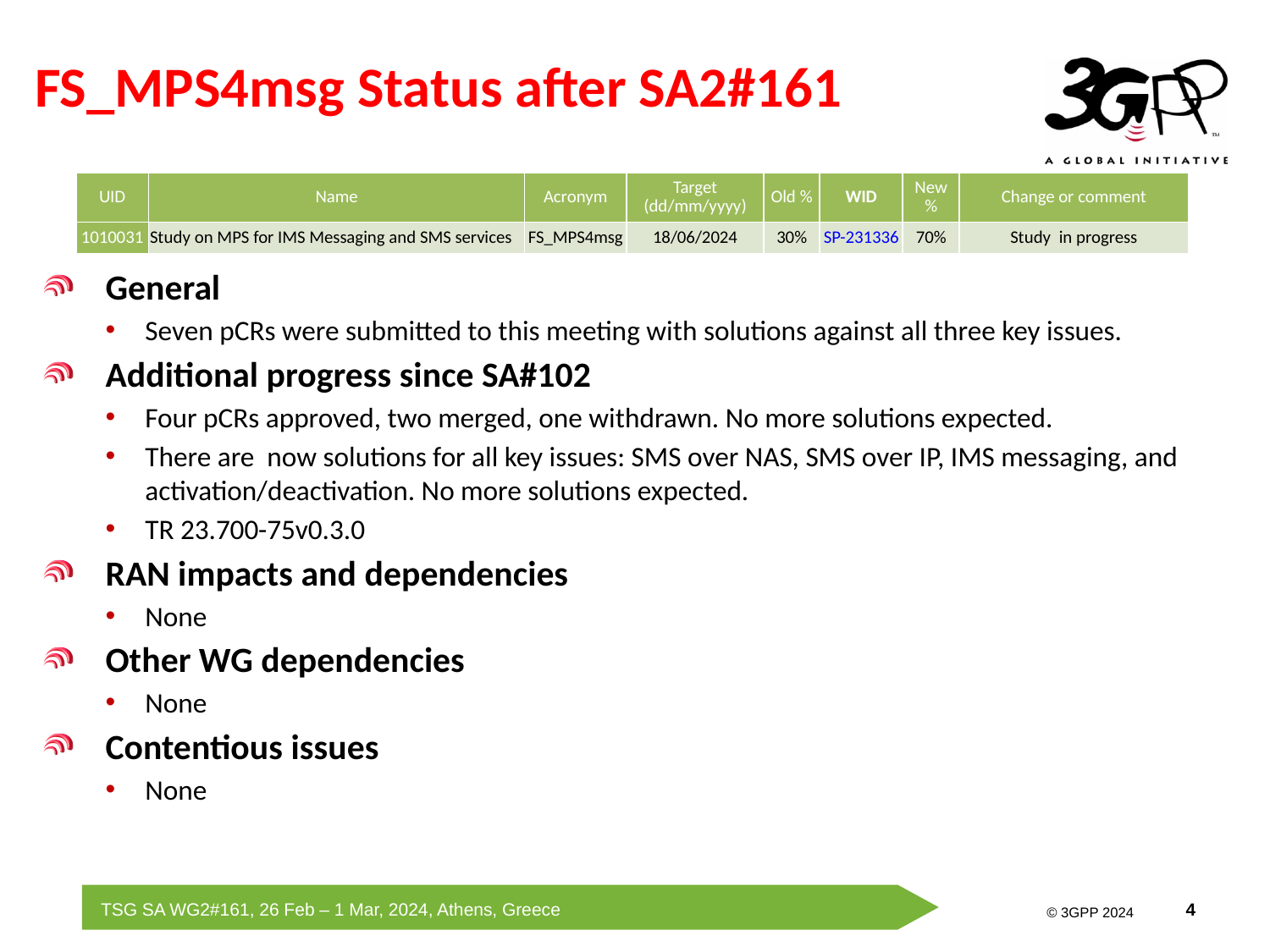

# FS_MPS4msg Status after SA2#161
| UID | Name | Acronym | Target (dd/mm/yyyy) | Old % | WID | New % | Change or comment |
| --- | --- | --- | --- | --- | --- | --- | --- |
| 1010031 | Study on MPS for IMS Messaging and SMS services | FS\_MPS4msg | 18/06/2024 | 30% | SP-231336 | 70% | Study in progress |
General
Seven pCRs were submitted to this meeting with solutions against all three key issues.
Additional progress since SA#102
Four pCRs approved, two merged, one withdrawn. No more solutions expected.
There are  now solutions for all key issues: SMS over NAS, SMS over IP, IMS messaging, and  activation/deactivation. No more solutions expected.
TR 23.700-75v0.3.0
RAN impacts and dependencies
None
Other WG dependencies
None
Contentious issues
None